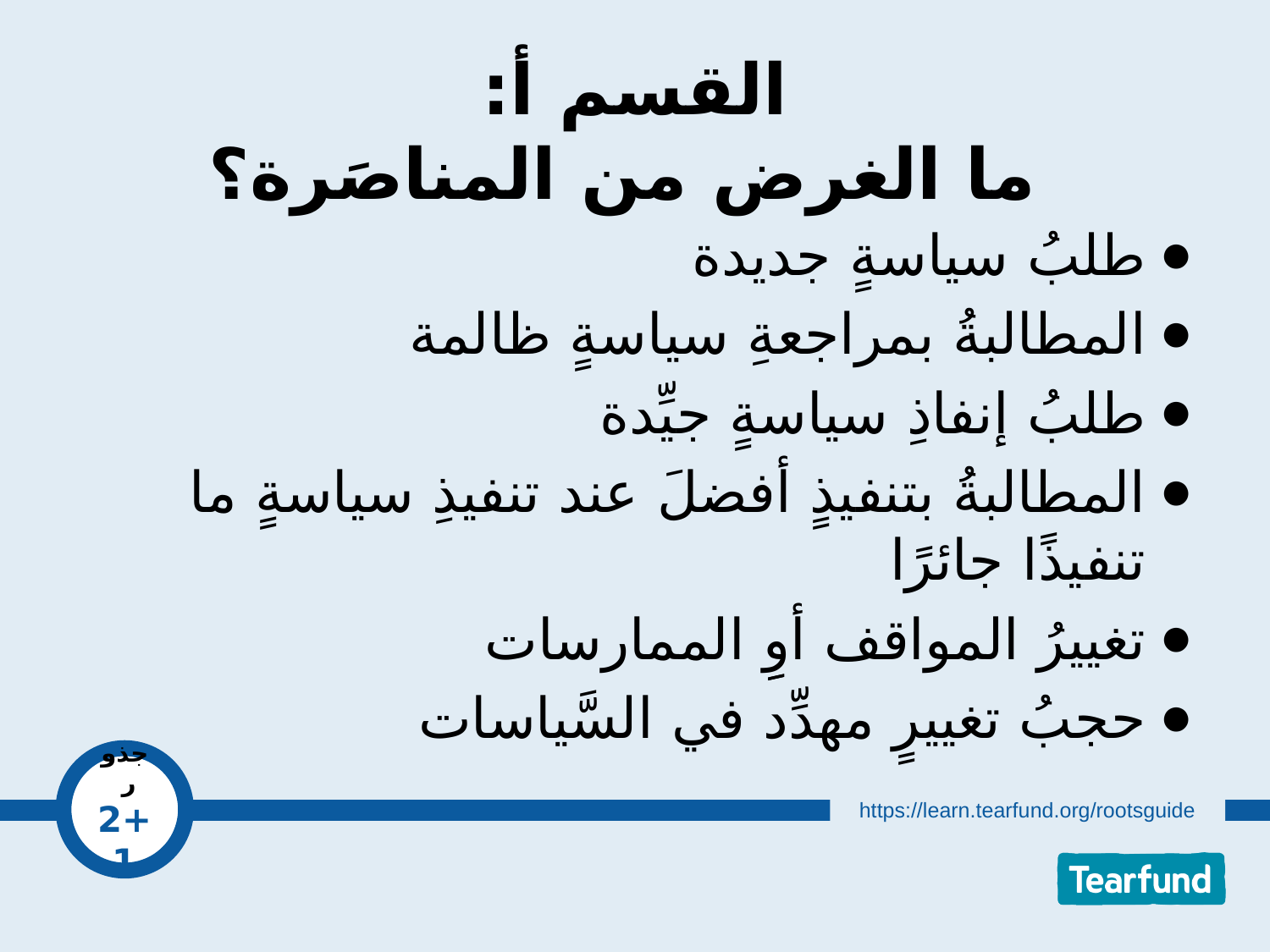

# القسم أ:
 ما الغرض من المناصَرة؟
طلبُ سياسةٍ جديدة
المطالبةُ بمراجعةِ سياسةٍ ظالمة
طلبُ إنفاذِ سياسةٍ جيِّدة
المطالبةُ بتنفيذٍ أفضلَ عند تنفيذِ سياسةٍ ما تنفيذًا جائرًا
تغييرُ المواقف أوِِ الممارسات
حجبُ تغييرٍ مهدِّد في السَّياسات